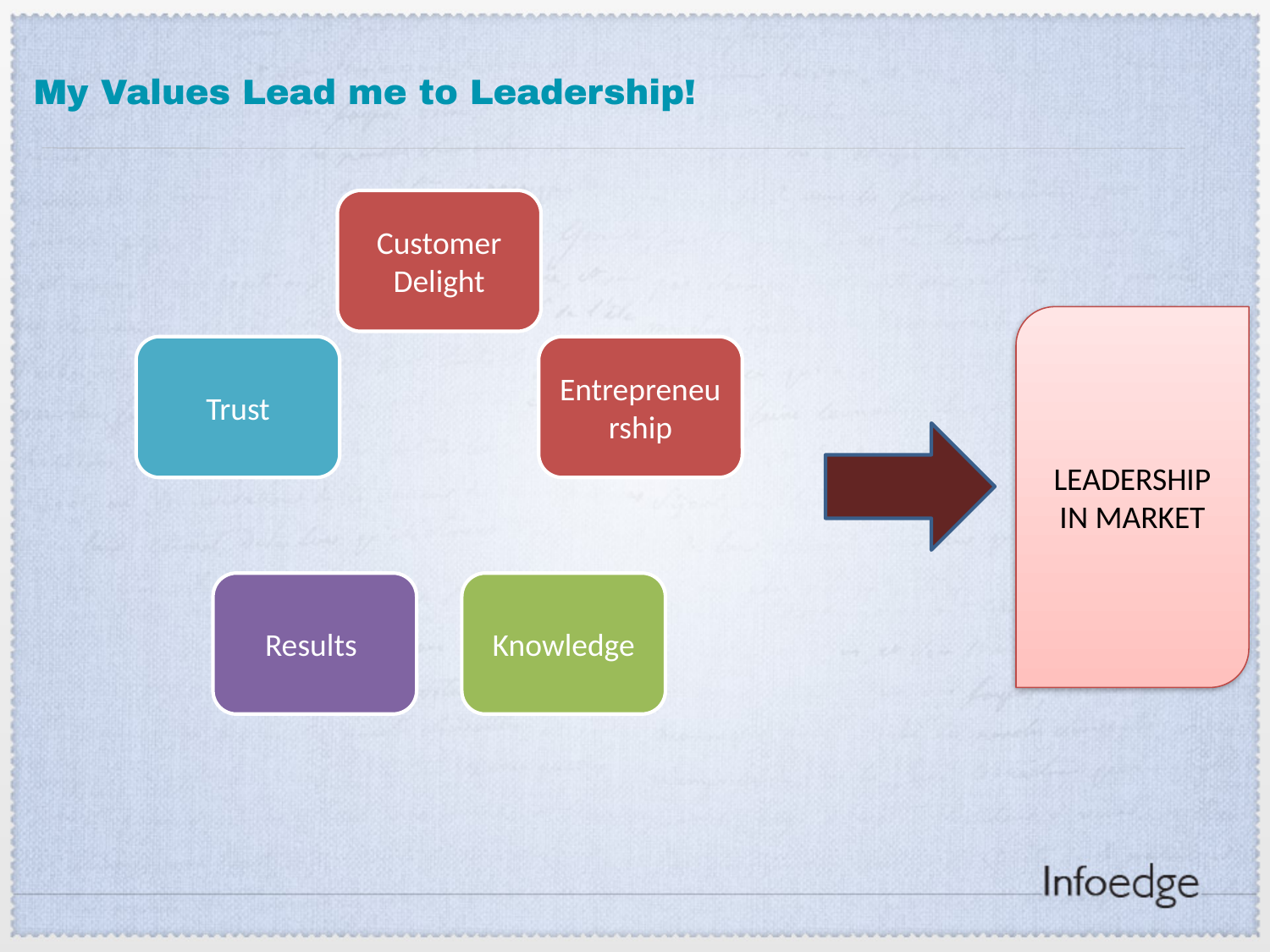

My Values Lead me to Leadership!
Customer Delight
Entrepreneurship
Knowledge
Results
Trust
LEADERSHIP IN MARKET